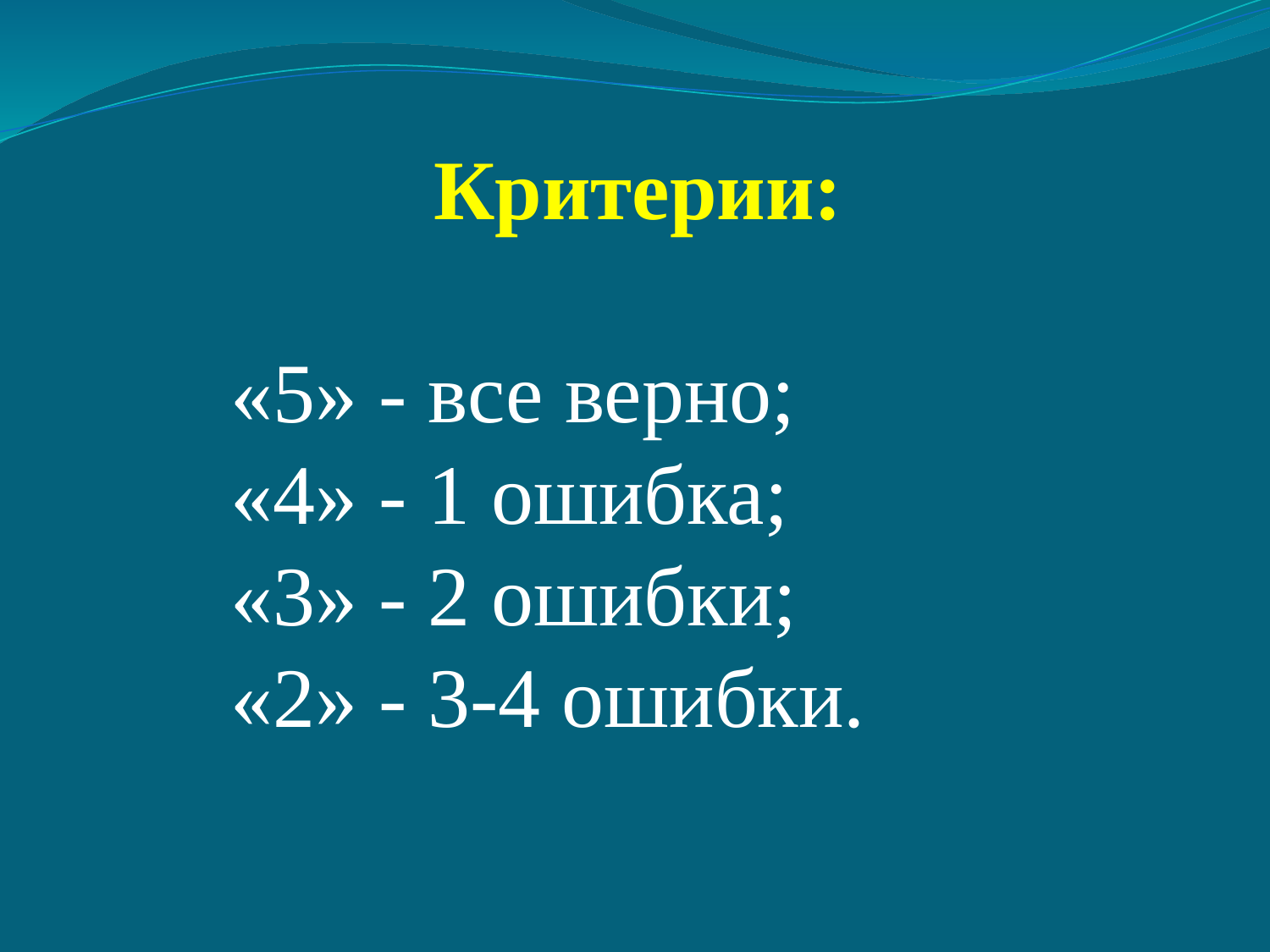

Критерии:

«5» - все верно;
«4» - 1 ошибка;
«3» - 2 ошибки;
«2» - 3-4 ошибки.